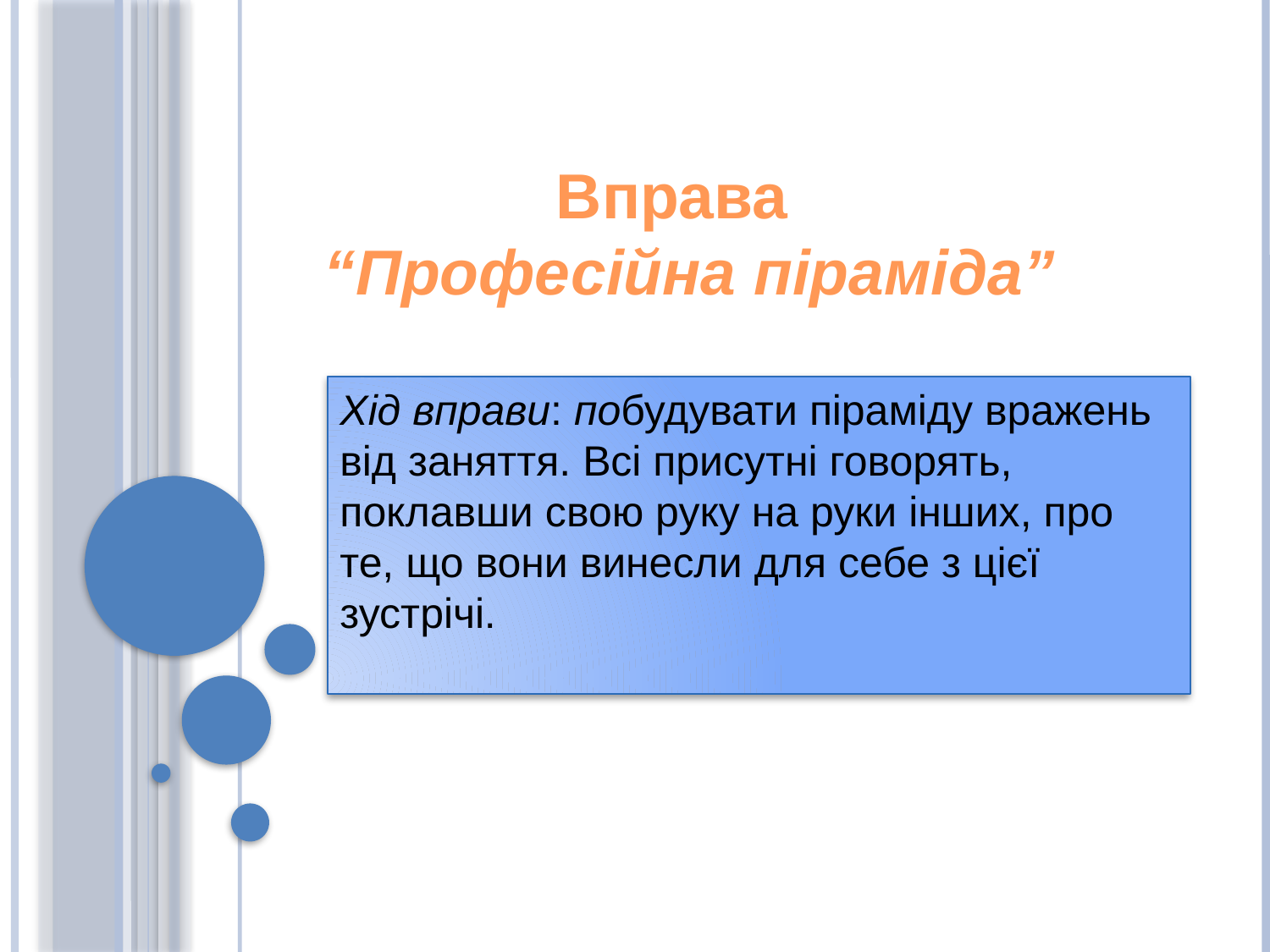

Вправа
“Професійна піраміда”
Хід вправи: побудувати піраміду вражень від заняття. Всі присутні говорять, поклавши свою руку на руки інших, про те, що вони винесли для себе з цієї зустрічі.